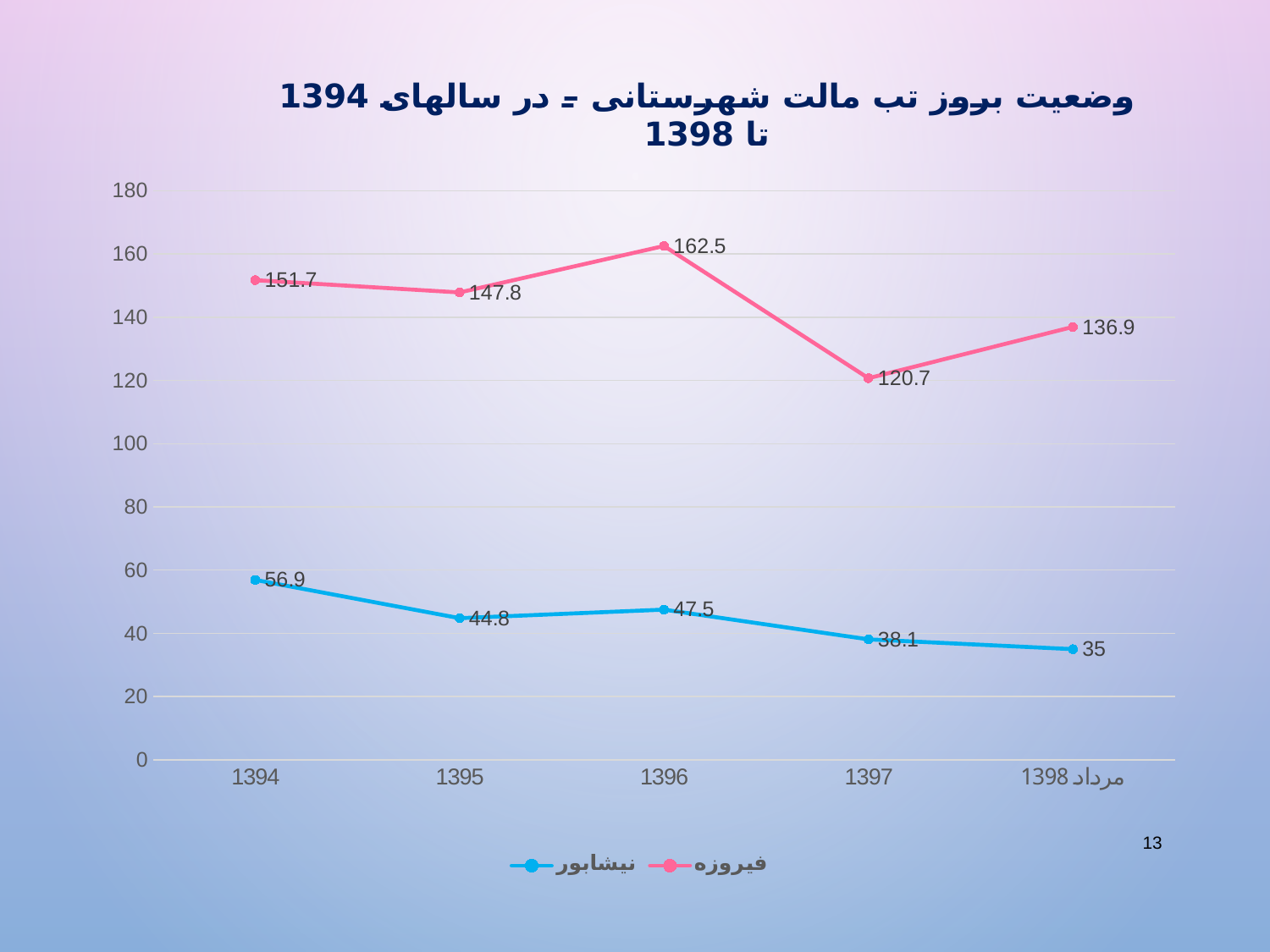

### Chart: وضعیت بروز تب مالت شهرستانی – در سالهای 1394 تا 1398

| Category | نیشابور | فیروزه |
|---|---|---|
| 1394 | 56.9 | 151.7 |
| 1395 | 44.8 | 147.8 |
| 1396 | 47.5 | 162.5 |
| 1397 | 38.1 | 120.7 |
| مرداد 1398 | 35.0 | 136.9 |
13